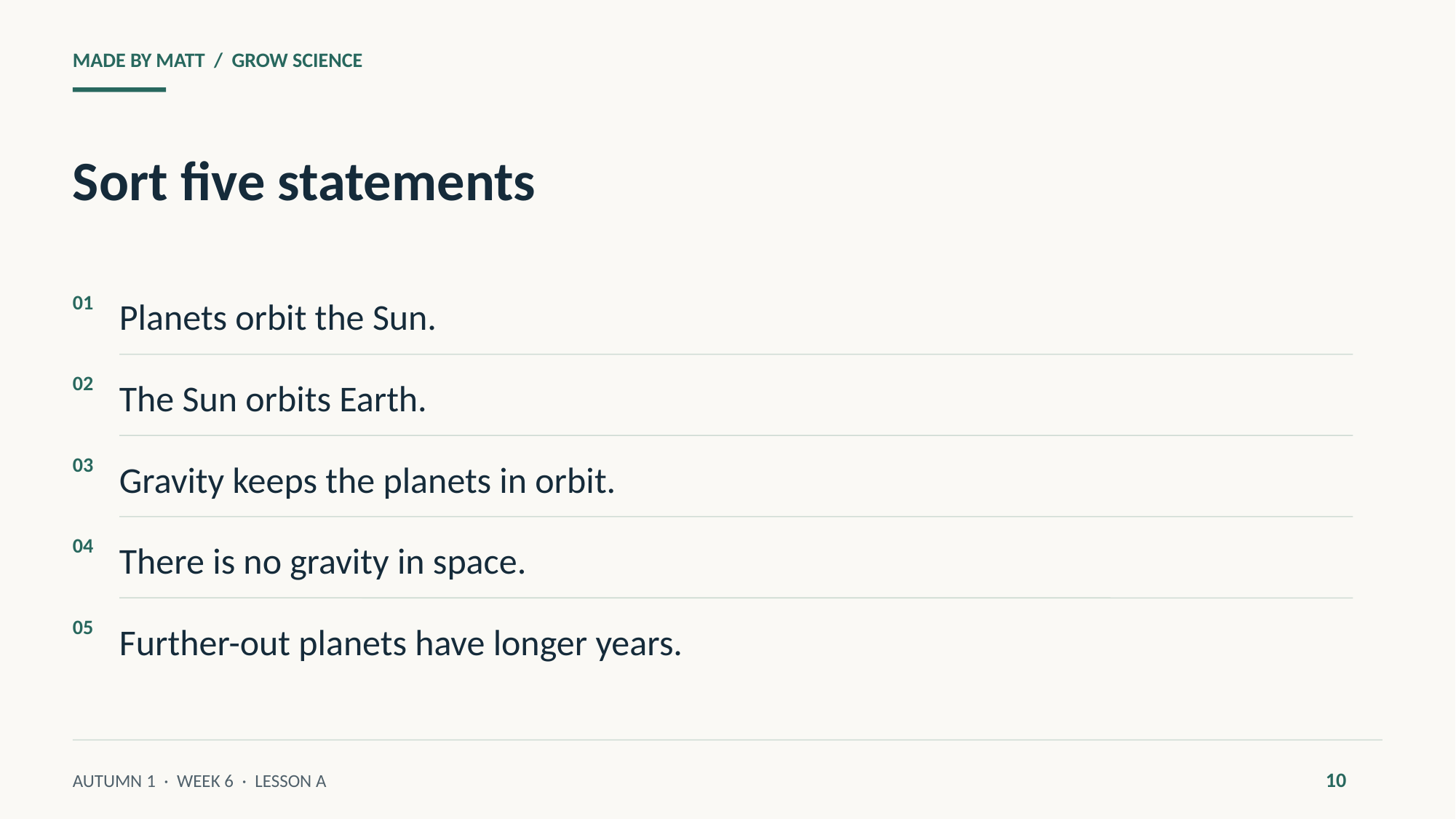

MADE BY MATT  /  GROW SCIENCE

Sort five statements
Planets orbit the Sun.
01

The Sun orbits Earth.
02

Gravity keeps the planets in orbit.
03

There is no gravity in space.
04

Further-out planets have longer years.
05

10
AUTUMN 1  ·  WEEK 6  ·  LESSON A